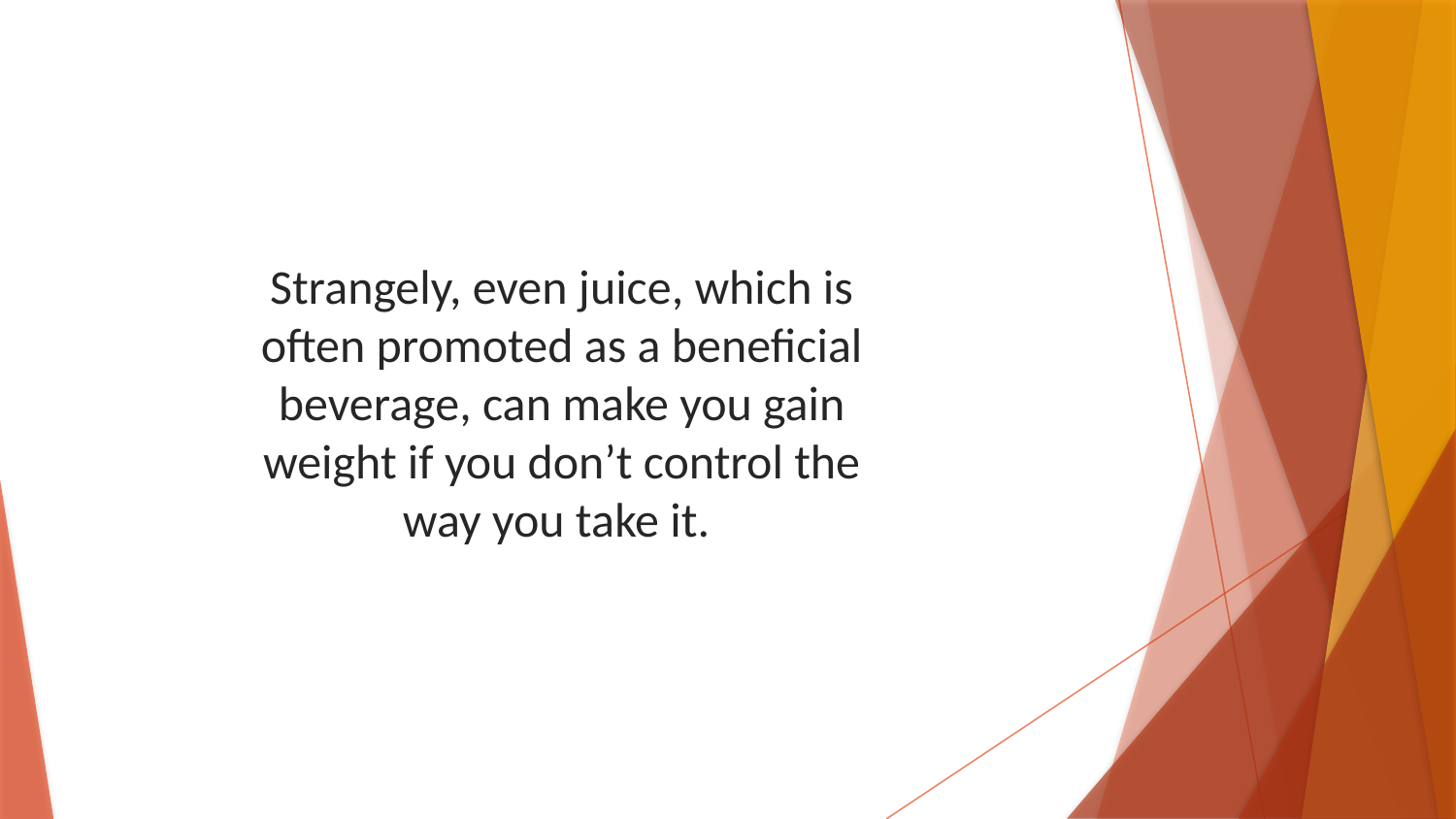

Strangely, even juice, which is often promoted as a beneficial beverage, can make you gain weight if you don’t control the way you take it.